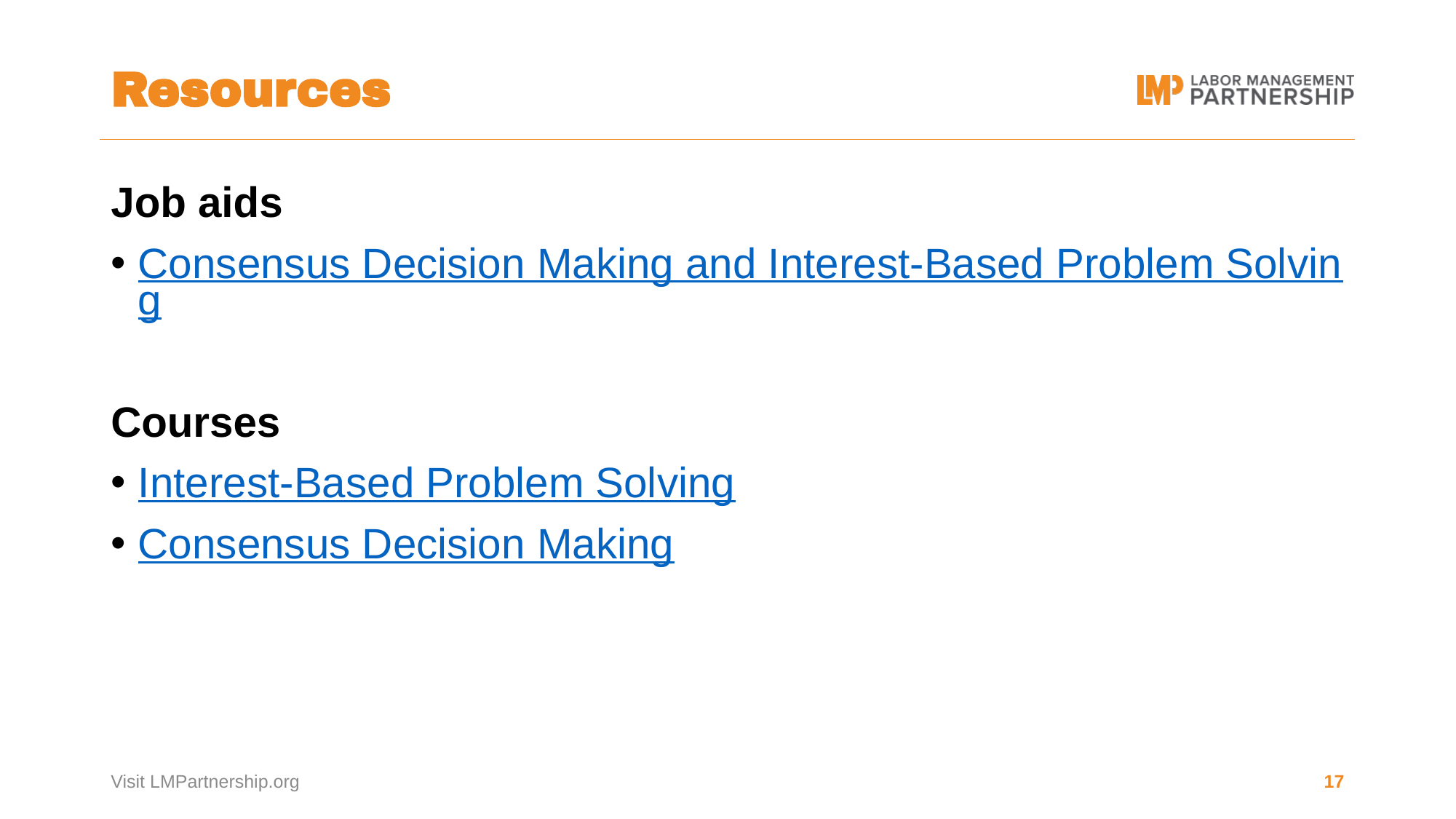

# Resources
Job aids
Consensus Decision Making and Interest-Based Problem Solving

Courses
Interest-Based Problem Solving
Consensus Decision Making
Visit LMPartnership.org
17